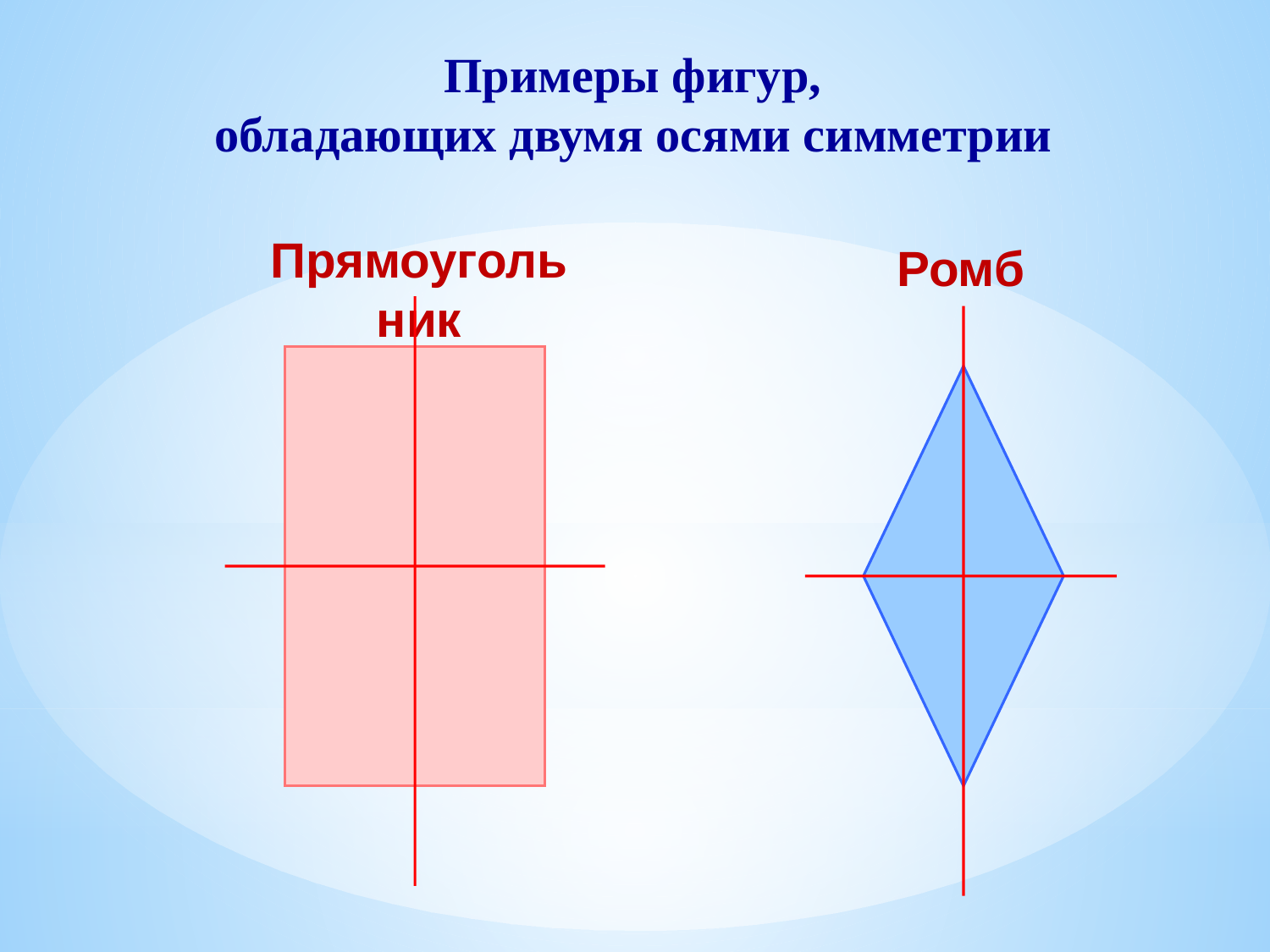

Примеры фигур,
обладающих двумя осями симметрии
Прямоугольник
Ромб